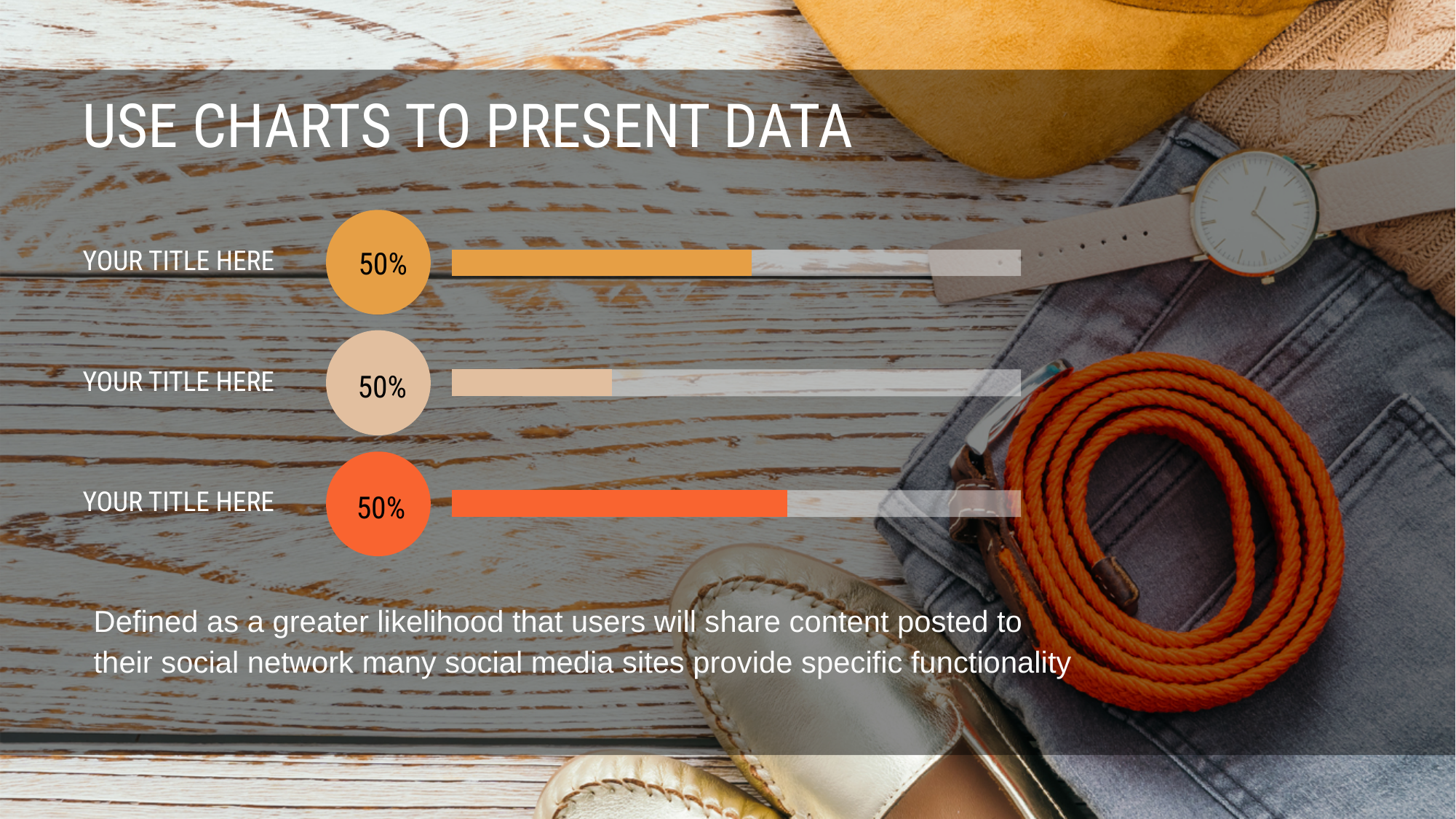

USE CHARTS TO PRESENT DATA

50%
YOUR TITLE HERE

YOUR TITLE HERE
50%

YOUR TITLE HERE
50%

Defined as a greater likelihood that users will share content posted to their social network many social media sites provide specific functionality